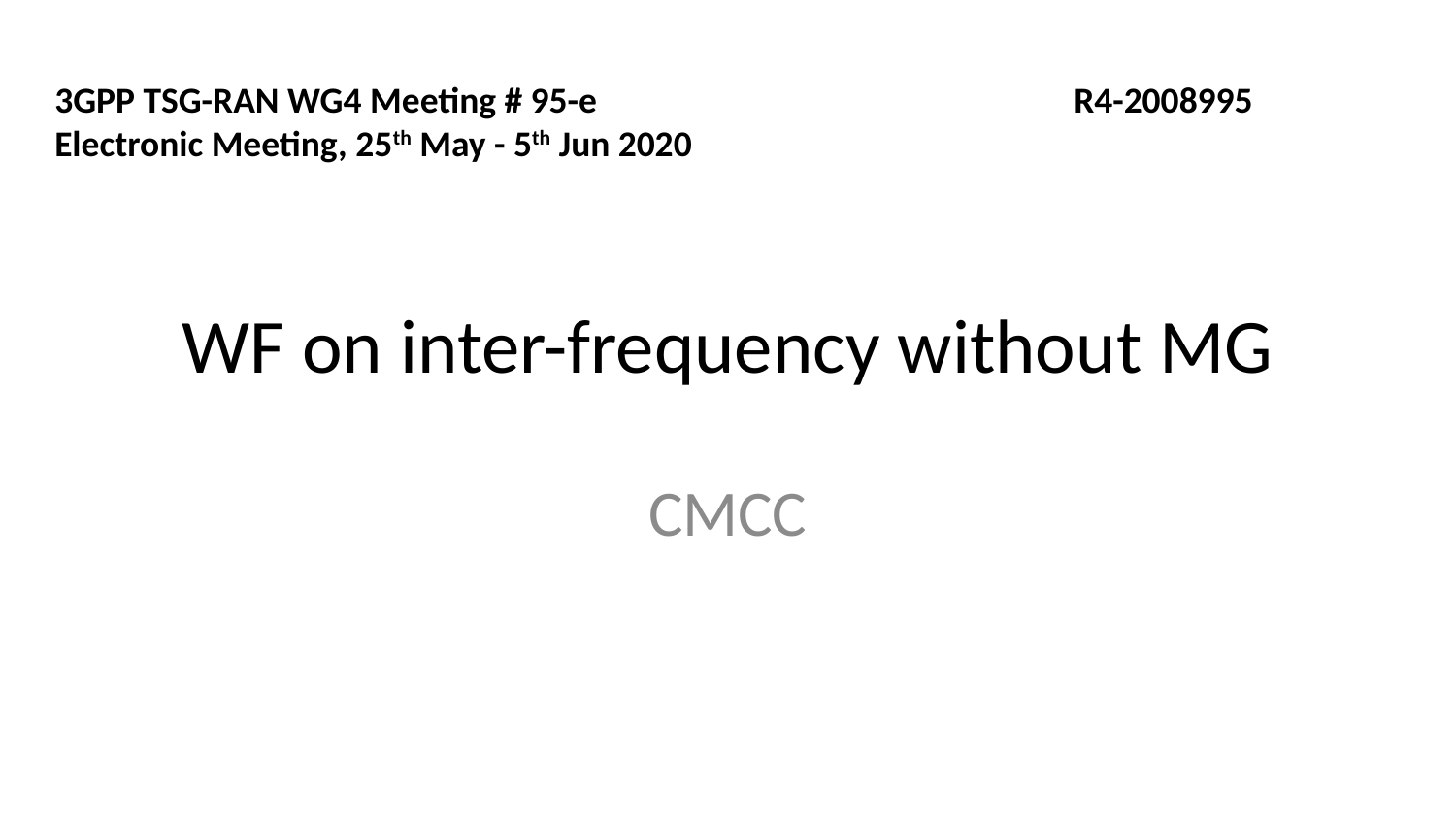

3GPP TSG-RAN WG4 Meeting # 95-e 				R4-2008995
Electronic Meeting, 25th May - 5th Jun 2020

# WF on inter-frequency without MG
CMCC